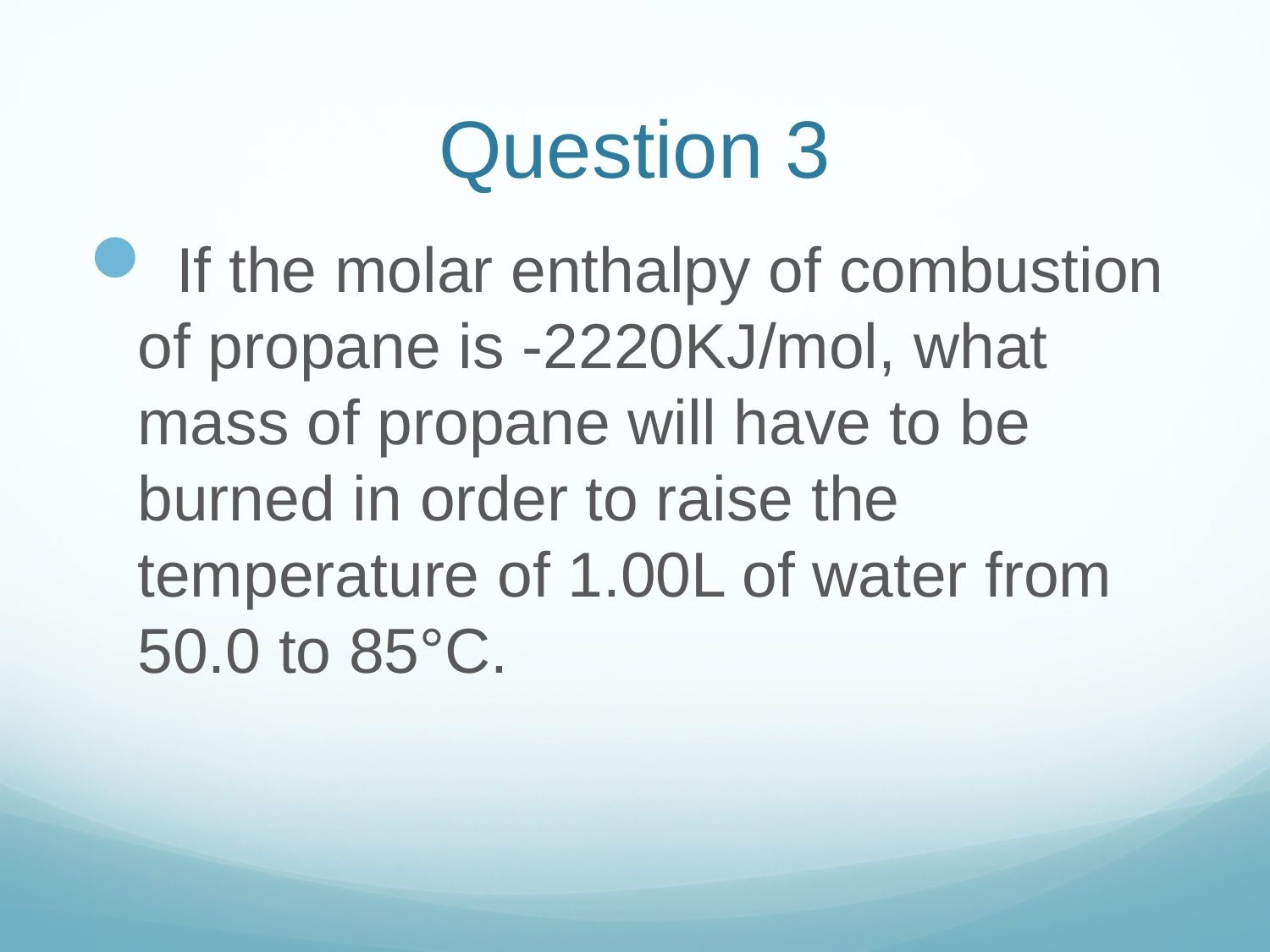

# Question 3
 If the molar enthalpy of combustion of propane is -2220KJ/mol, what mass of propane will have to be burned in order to raise the temperature of 1.00L of water from 50.0 to 85°C.